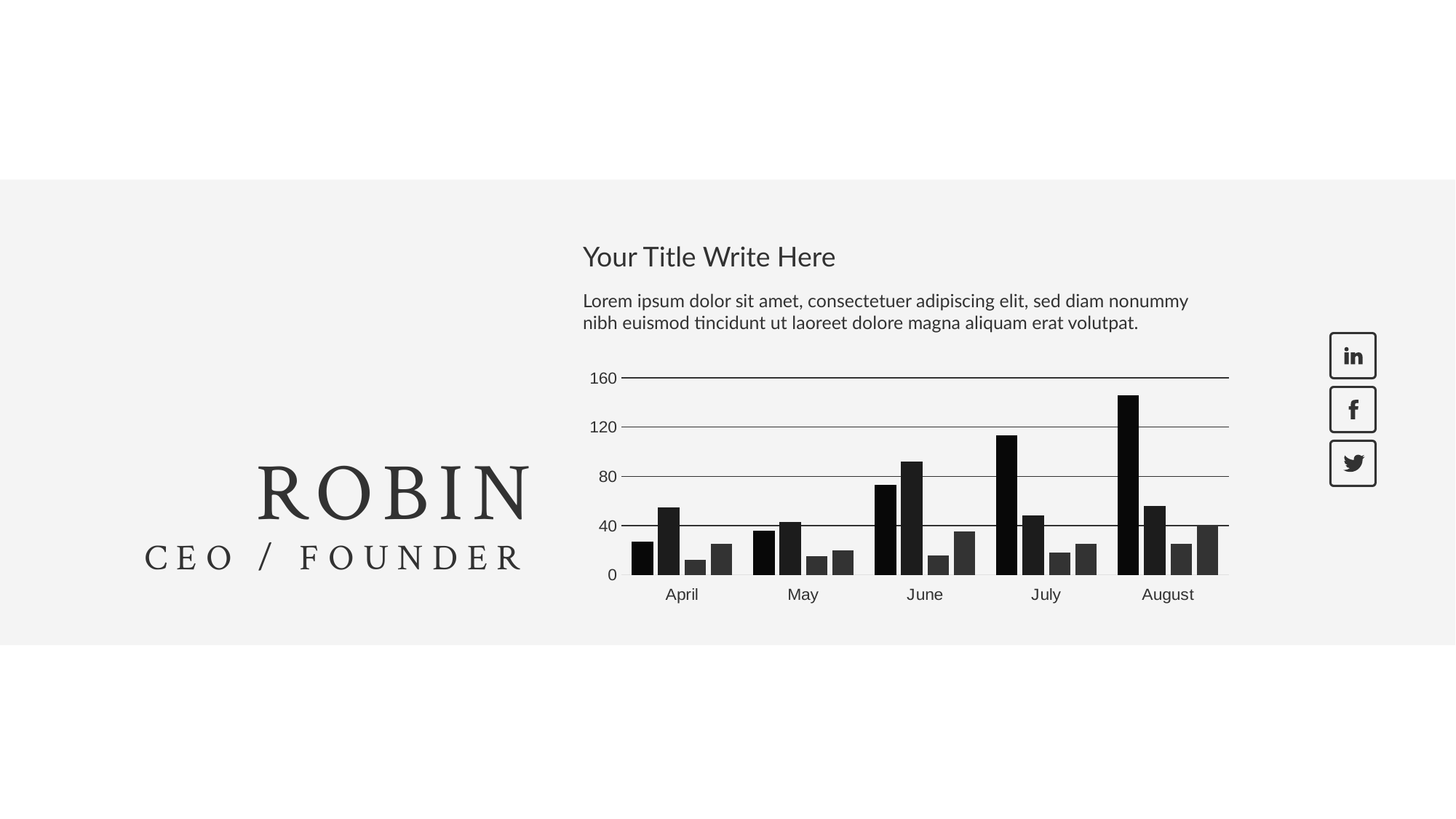

Your Title Write Here
Lorem ipsum dolor sit amet, consectetuer adipiscing elit, sed diam nonummy nibh euismod tincidunt ut laoreet dolore magna aliquam erat volutpat.

### Chart

| Category | Region 1 | Region 2 | Region 3 | Region 4 |
|---|---|---|---|---|
| April | 27.0 | 55.0 | 12.0 | 25.0 |
| May | 36.0 | 43.0 | 15.0 | 20.0 |
| June | 73.0 | 92.0 | 16.0 | 35.0 |
| July | 113.0 | 48.0 | 18.0 | 25.0 |
| August | 146.0 | 56.0 | 25.0 | 40.0 |
ROBIN
CEO / FOUNDER